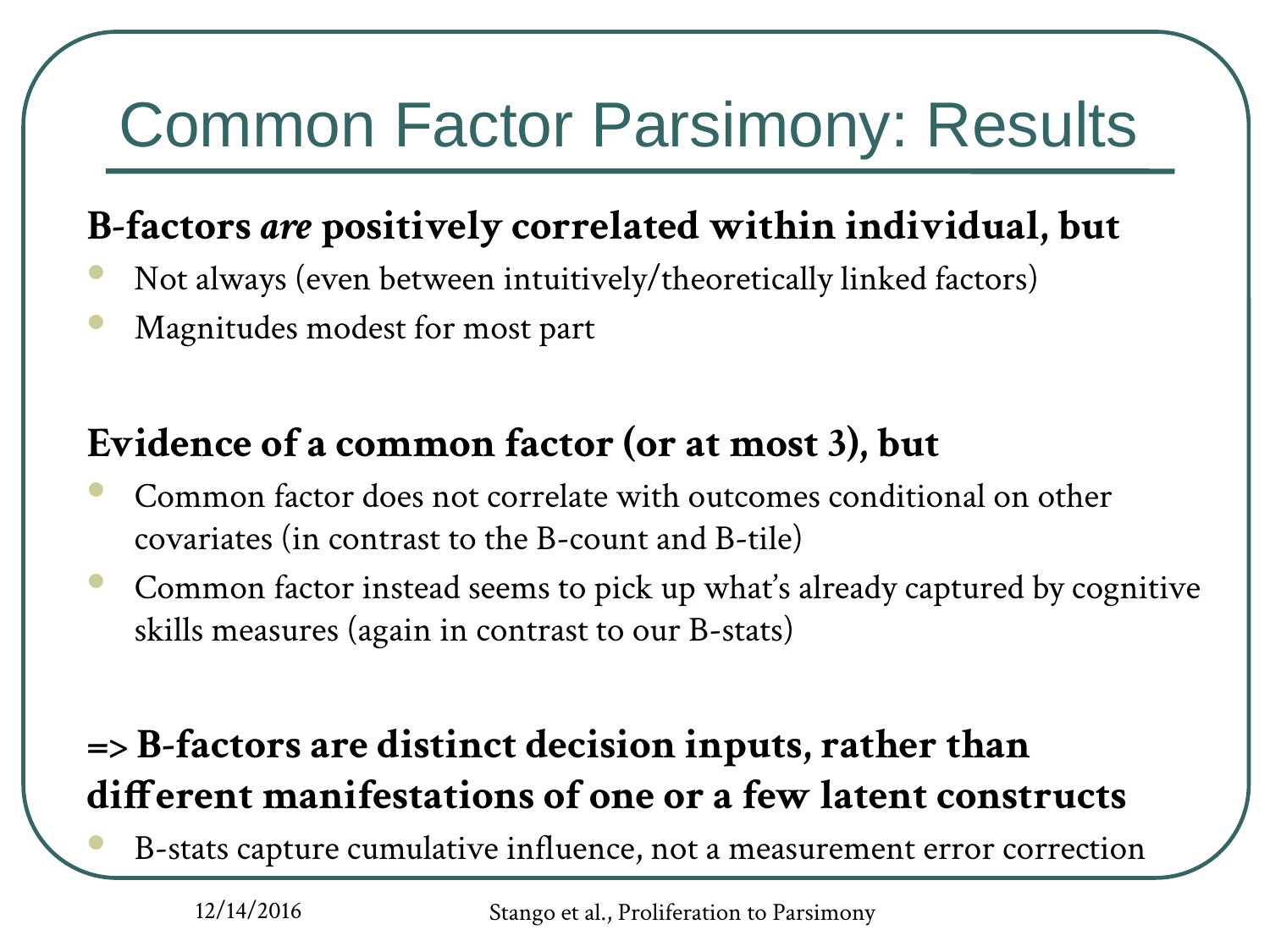

# Common Factor Parsimony: Results
B-factors are positively correlated within individual, but
Not always (even between intuitively/theoretically linked factors)
Magnitudes modest for most part

Evidence of a common factor (or at most 3), but
Common factor does not correlate with outcomes conditional on other covariates (in contrast to the B-count and B-tile)
Common factor instead seems to pick up what’s already captured by cognitive skills measures (again in contrast to our B-stats)

=> B-factors are distinct decision inputs, rather than different manifestations of one or a few latent constructs
B-stats capture cumulative influence, not a measurement error correction
12/14/2016
Stango et al., Proliferation to Parsimony